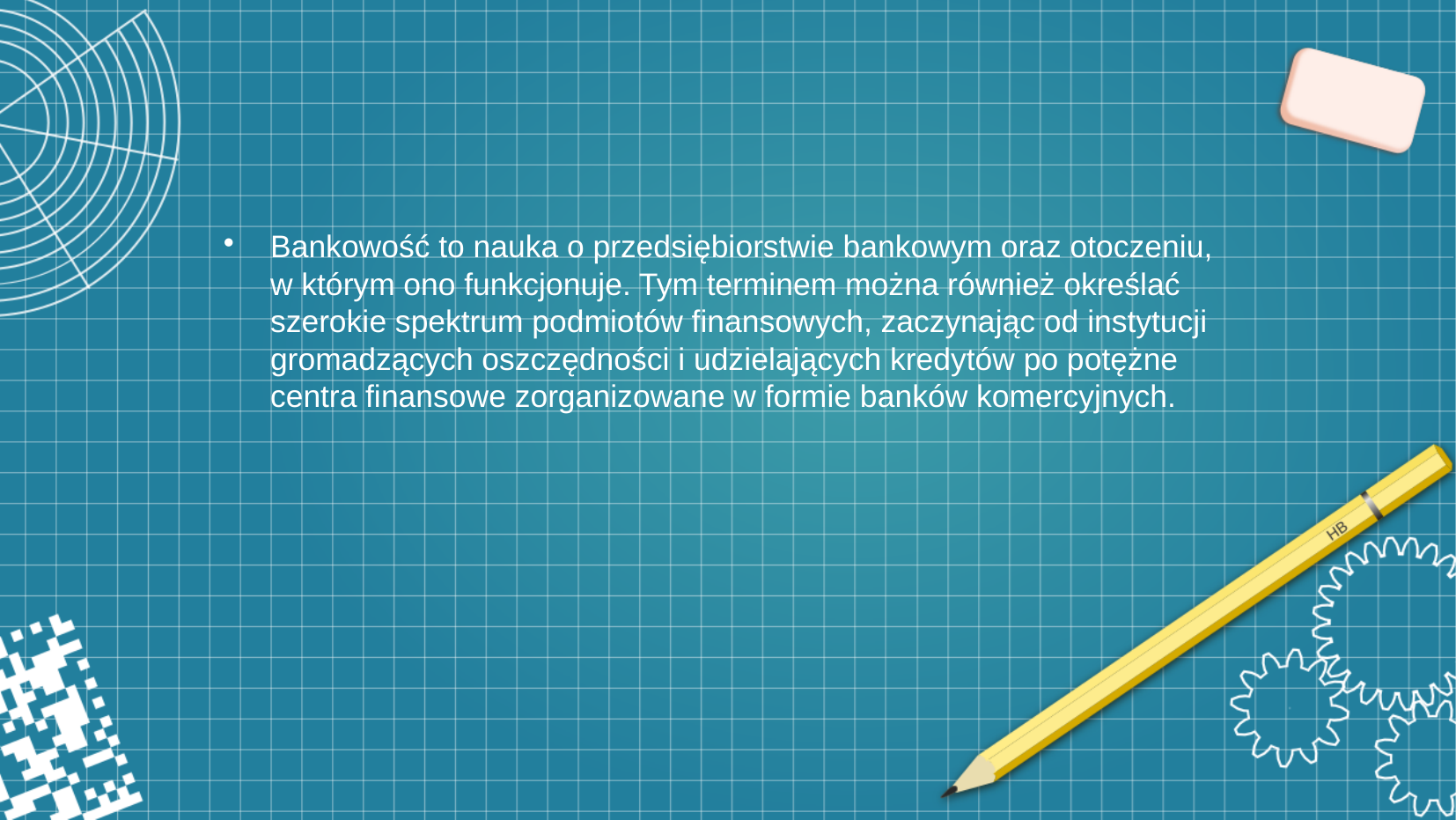

# Bankowość to nauka o przedsiębiorstwie bankowym oraz otoczeniu, w którym ono funkcjonuje. Tym terminem można również określać szerokie spektrum podmiotów finansowych, zaczynając od instytucji gromadzących oszczędności i udzielających kredytów po potężne centra finansowe zorganizowane w formie banków komercyjnych.